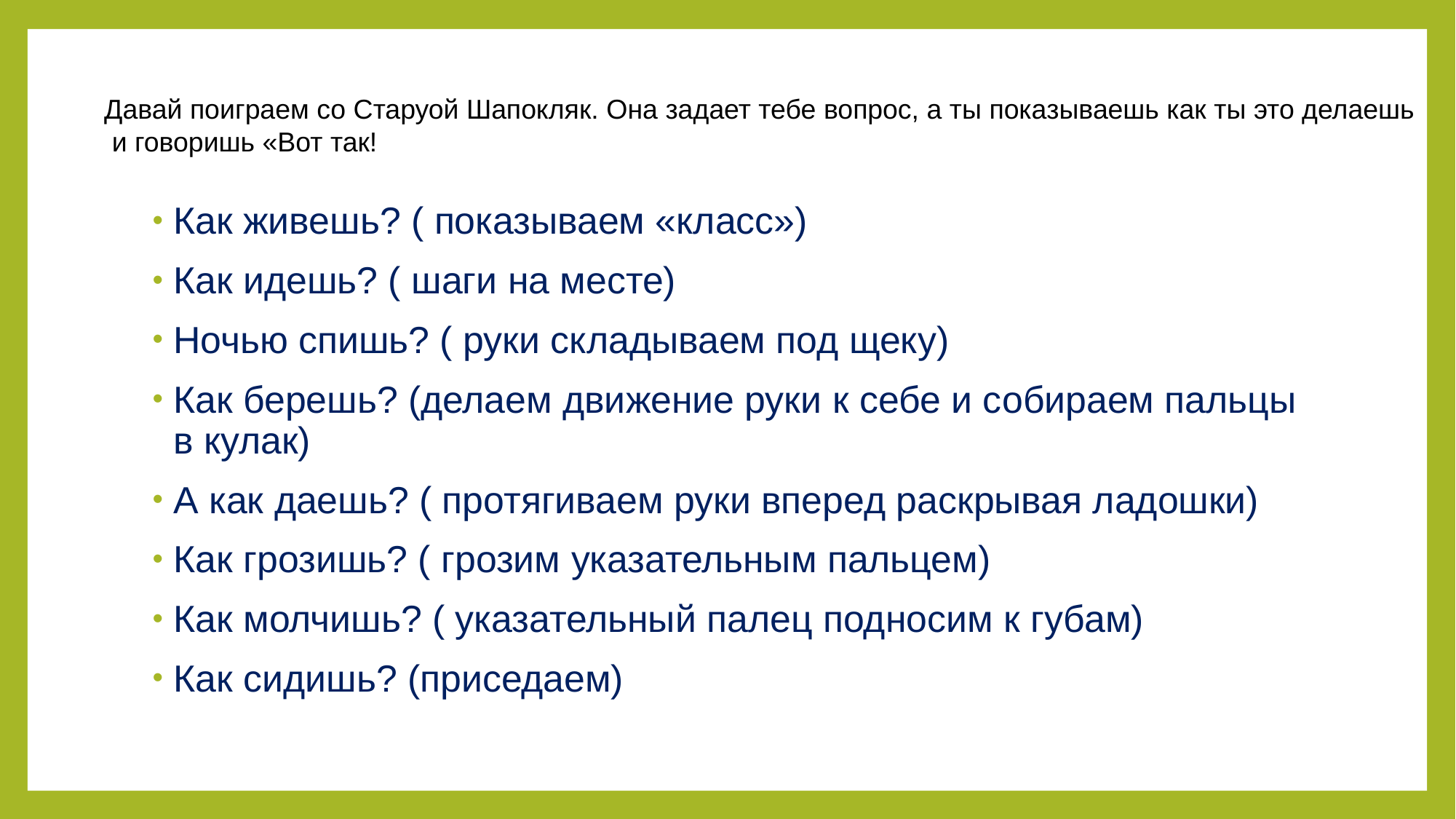

Давай поиграем со Старуой Шапокляк. Она задает тебе вопрос, а ты показываешь как ты это делаешь
 и говоришь «Вот так!
Как живешь? ( показываем «класс»)
Как идешь? ( шаги на месте)
Ночью спишь? ( руки складываем под щеку)
Как берешь? (делаем движение руки к себе и собираем пальцы в кулак)
А как даешь? ( протягиваем руки вперед раскрывая ладошки)
Как грозишь? ( грозим указательным пальцем)
Как молчишь? ( указательный палец подносим к губам)
Как сидишь? (приседаем)